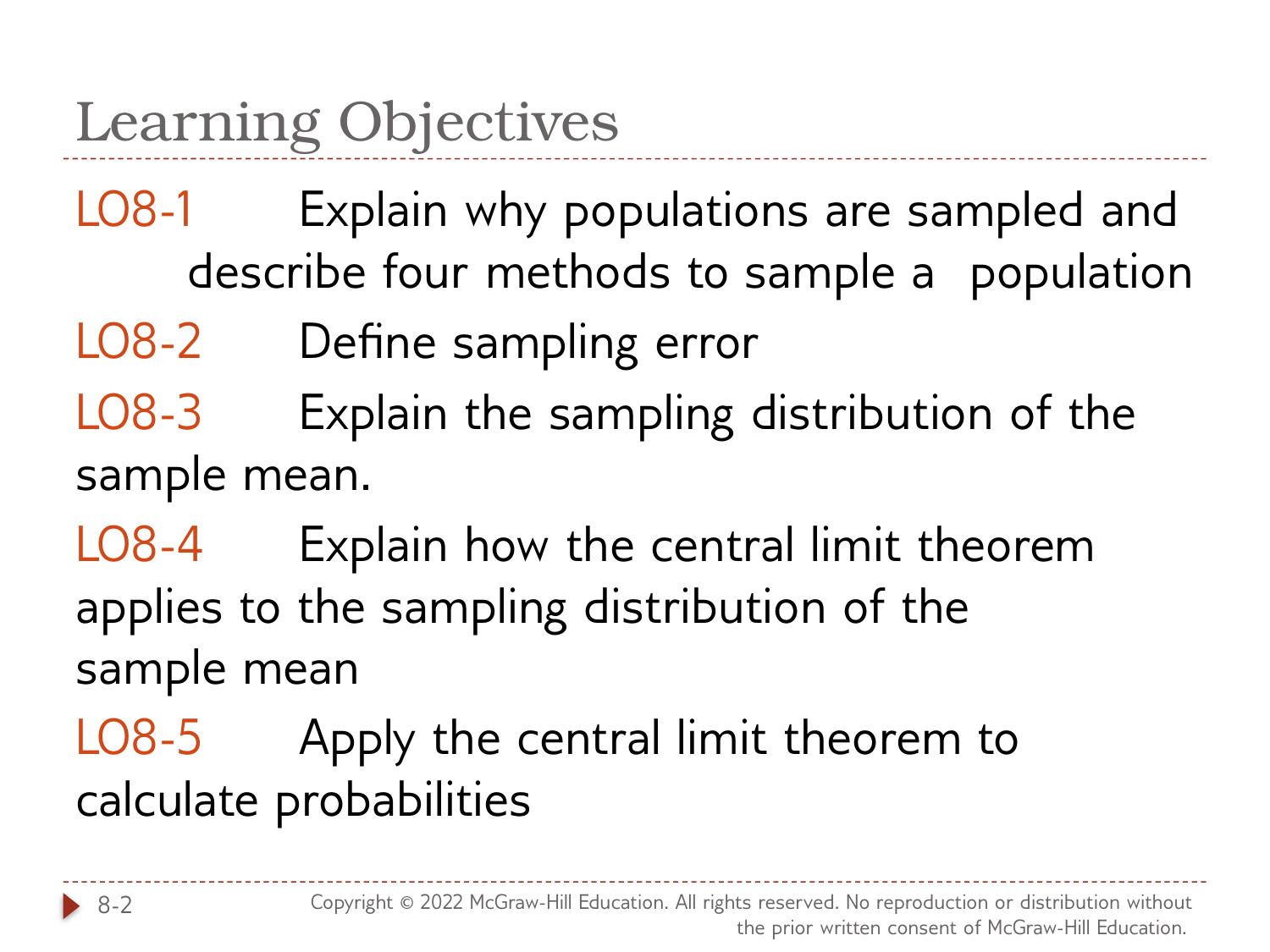

# Learning Objectives
LO8-1	Explain why populations are sampled and 	describe four methods to sample a 	population
LO8-2	Define sampling error
LO8-3	Explain the sampling distribution of the 	sample mean.
LO8-4	Explain how the central limit theorem 	applies to the sampling distribution of the 	sample mean
LO8-5	Apply the central limit theorem to 	calculate probabilities

8-2
Copyright © 2022 McGraw-Hill Education. All rights reserved. No reproduction or distribution without the prior written consent of McGraw-Hill Education.